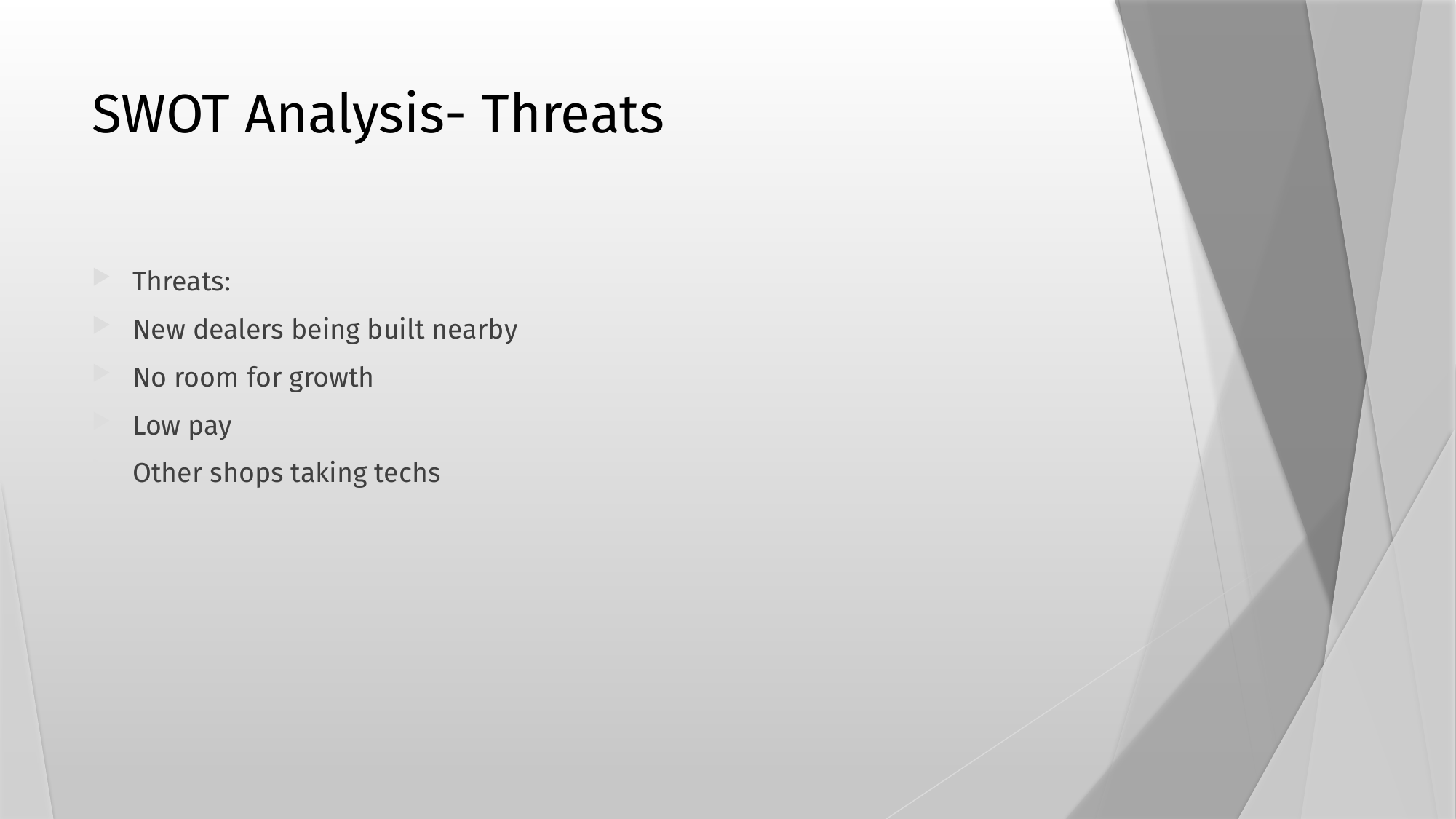

# SWOT Analysis- Threats
Threats:
New dealers being built nearby
No room for growth
Low pay
Other shops taking techs